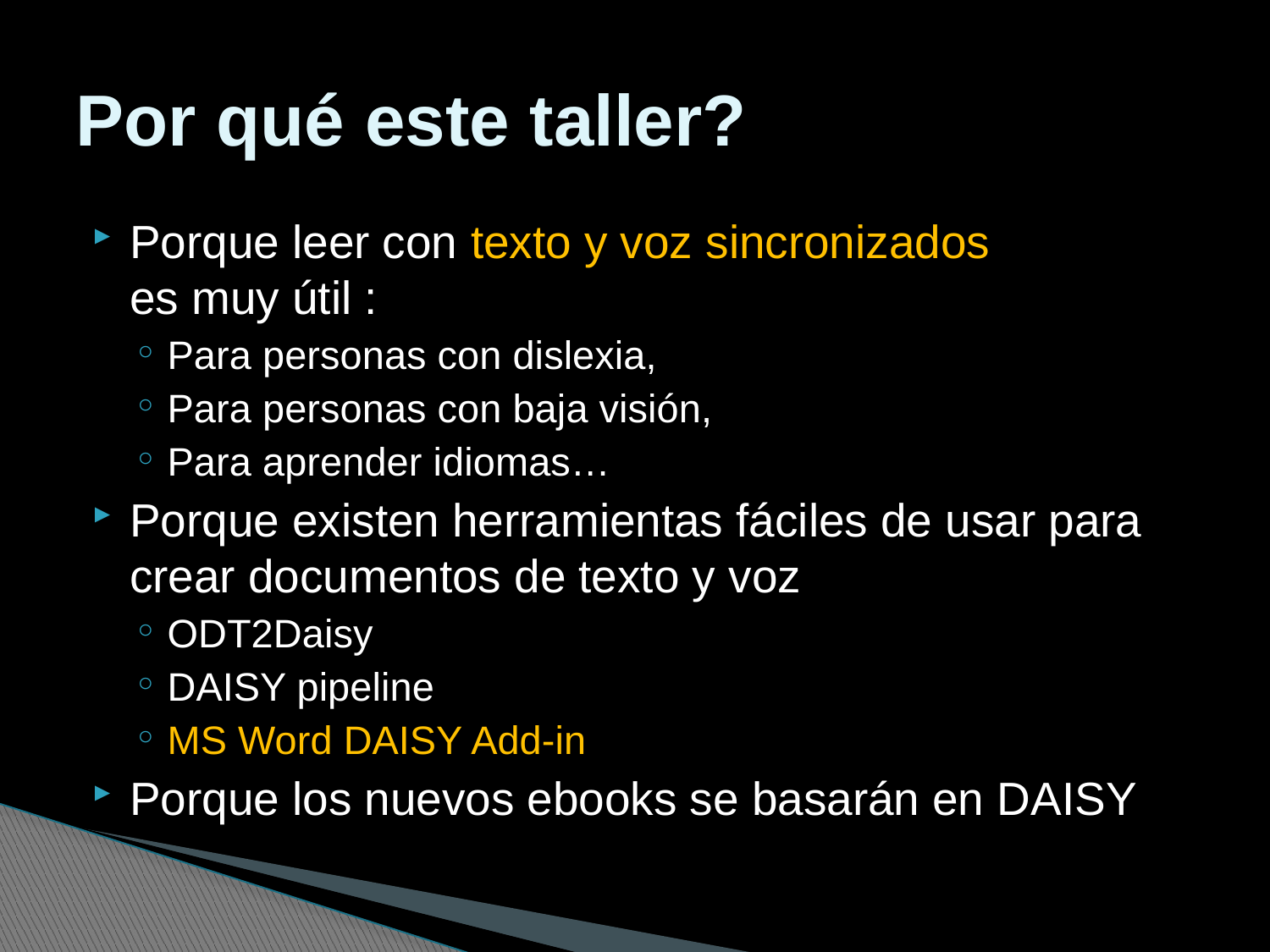

# Por qué este taller?
Porque leer con texto y voz sincronizados
es muy útil :
Para personas con dislexia,
Para personas con baja visión,
Para aprender idiomas…
Porque existen herramientas fáciles de usar para crear documentos de texto y voz
ODT2Daisy
DAISY pipeline
MS Word DAISY Add-in
Porque los nuevos ebooks se basarán en DAISY